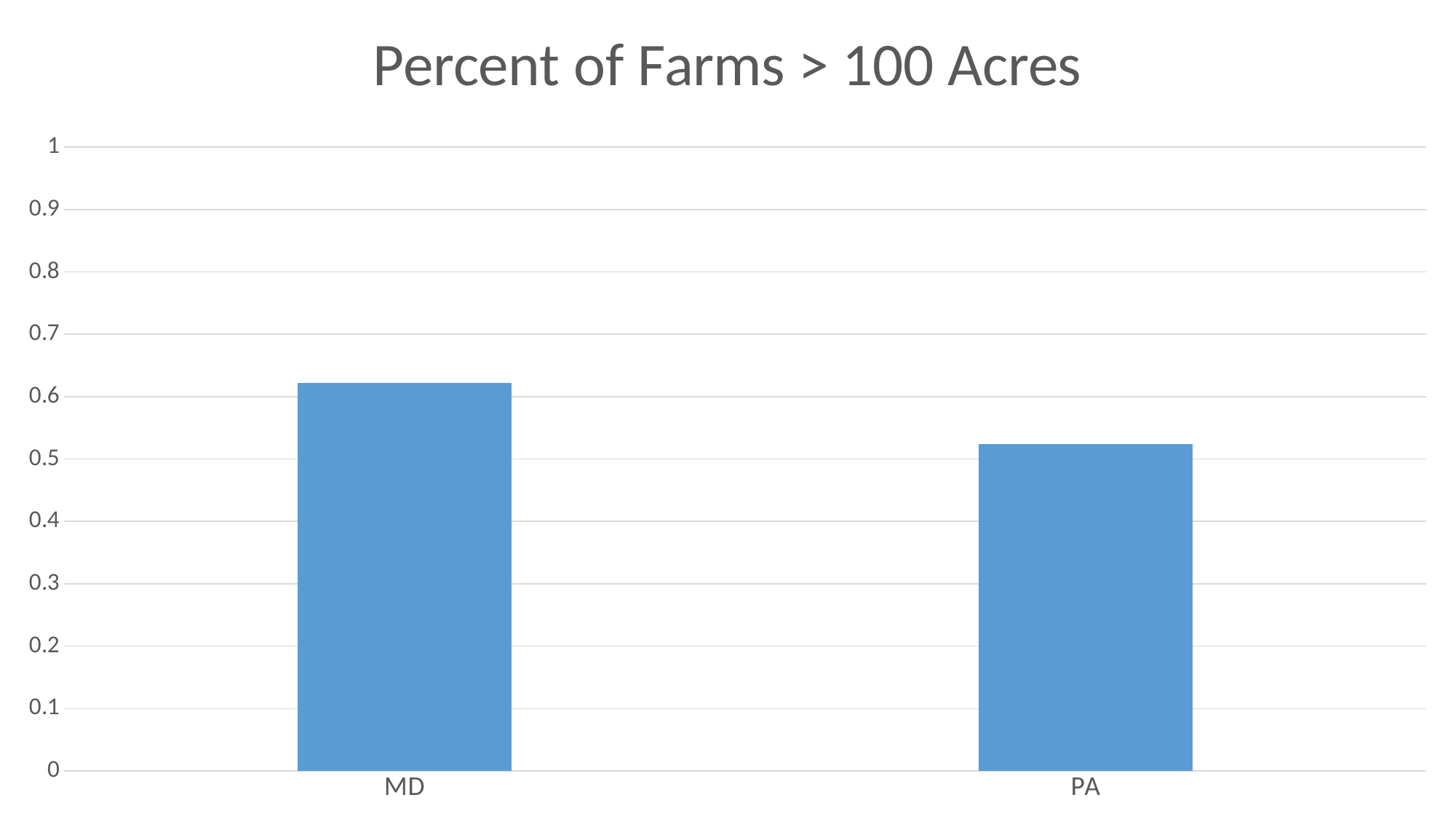

### Chart: Percent of Farms > 100 Acres

| Category |  |
|---|---|
| MD | 0.6220095693779905 |
| PA | 0.5240641711229946 |